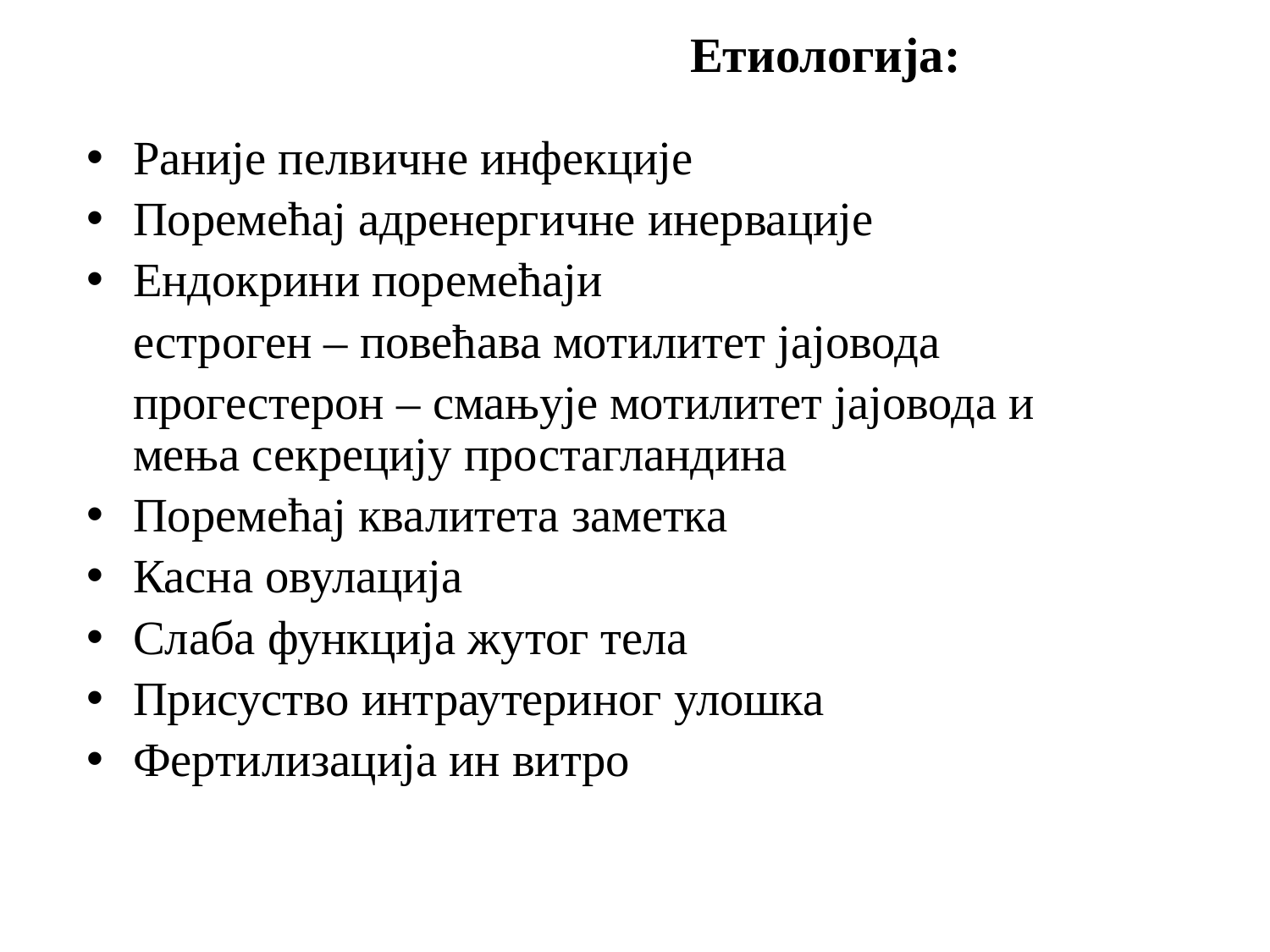

# Етиолoгија:
Раније пелвичне инфекције
Поремећај адренергичне инервације
Ендокрини поремећаји
		естроген – повећава мотилитет јајовода
		прогестерон – смањује мотилитет јајовода и 				   мења секрецију простагландина
Поремећај квалитета заметка
Касна овулација
Слаба функција жутог тела
Присуство интраутериног улошка
Фертилизација ин витро